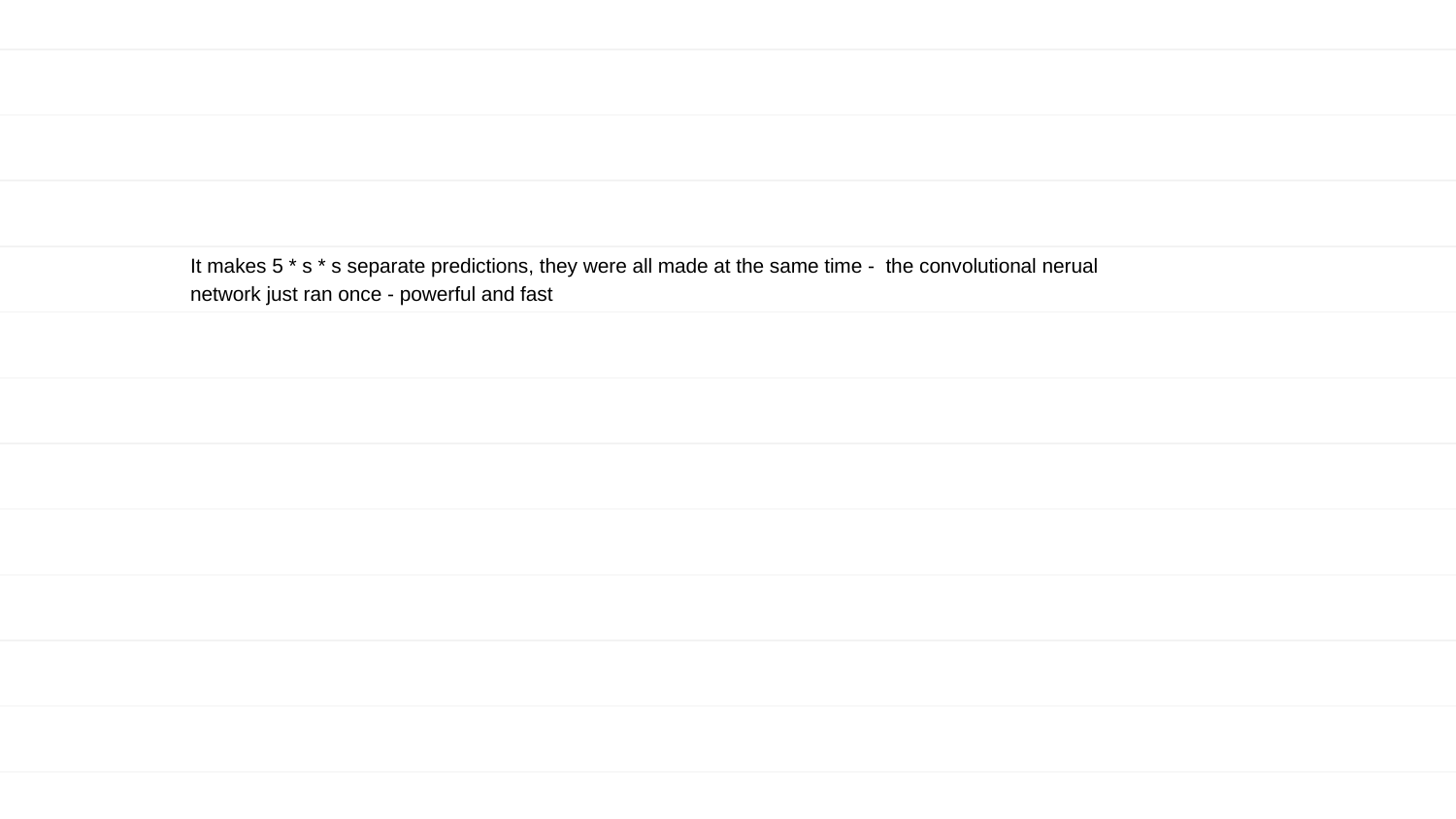

It makes 5 * s * s separate predictions, they were all made at the same time -  the convolutional nerual network just ran once - powerful and fast